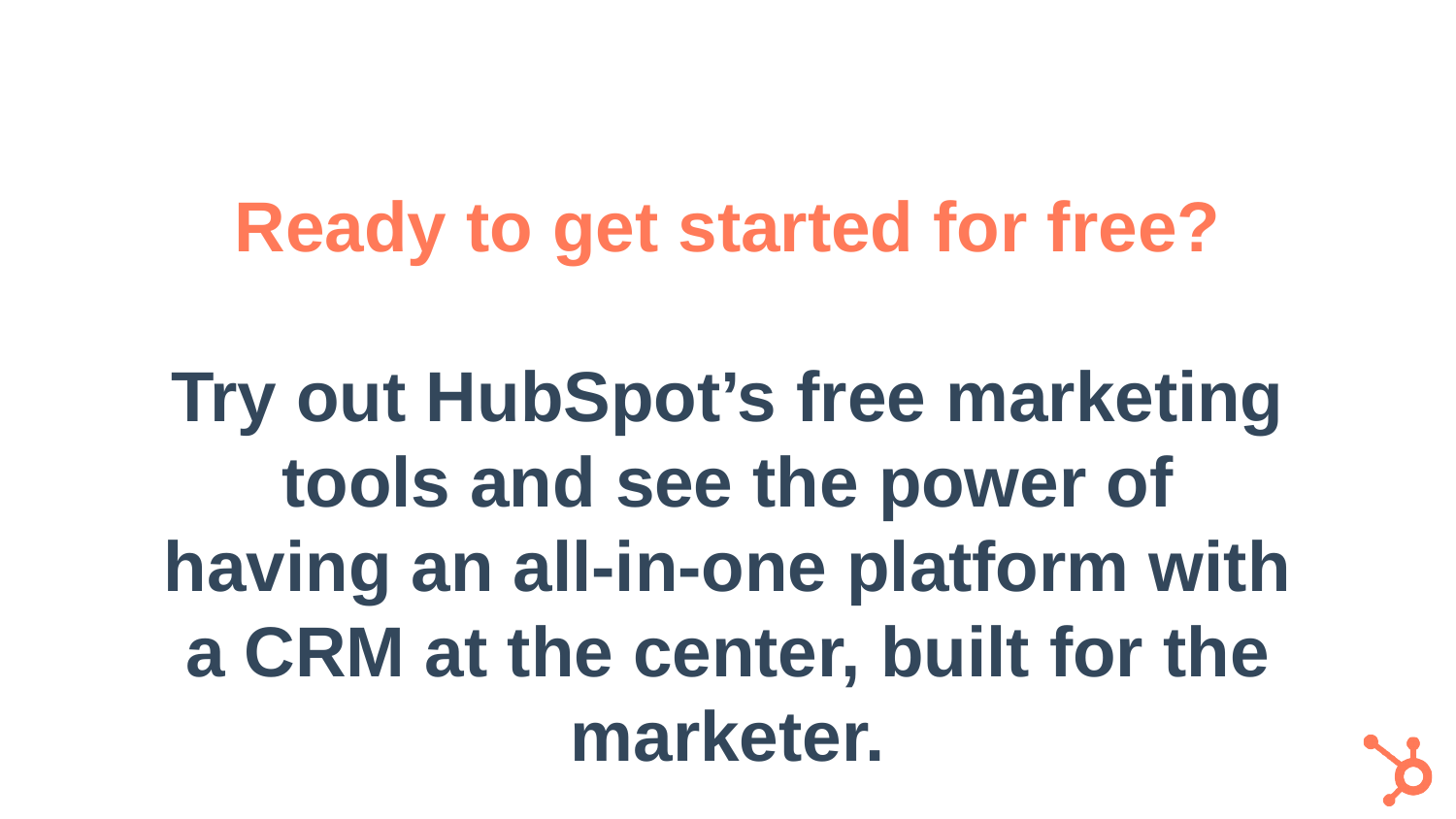

# Ready to get started for free?

Try out HubSpot’s free marketing tools and see the power of having an all-in-one platform with a CRM at the center, built for the marketer.